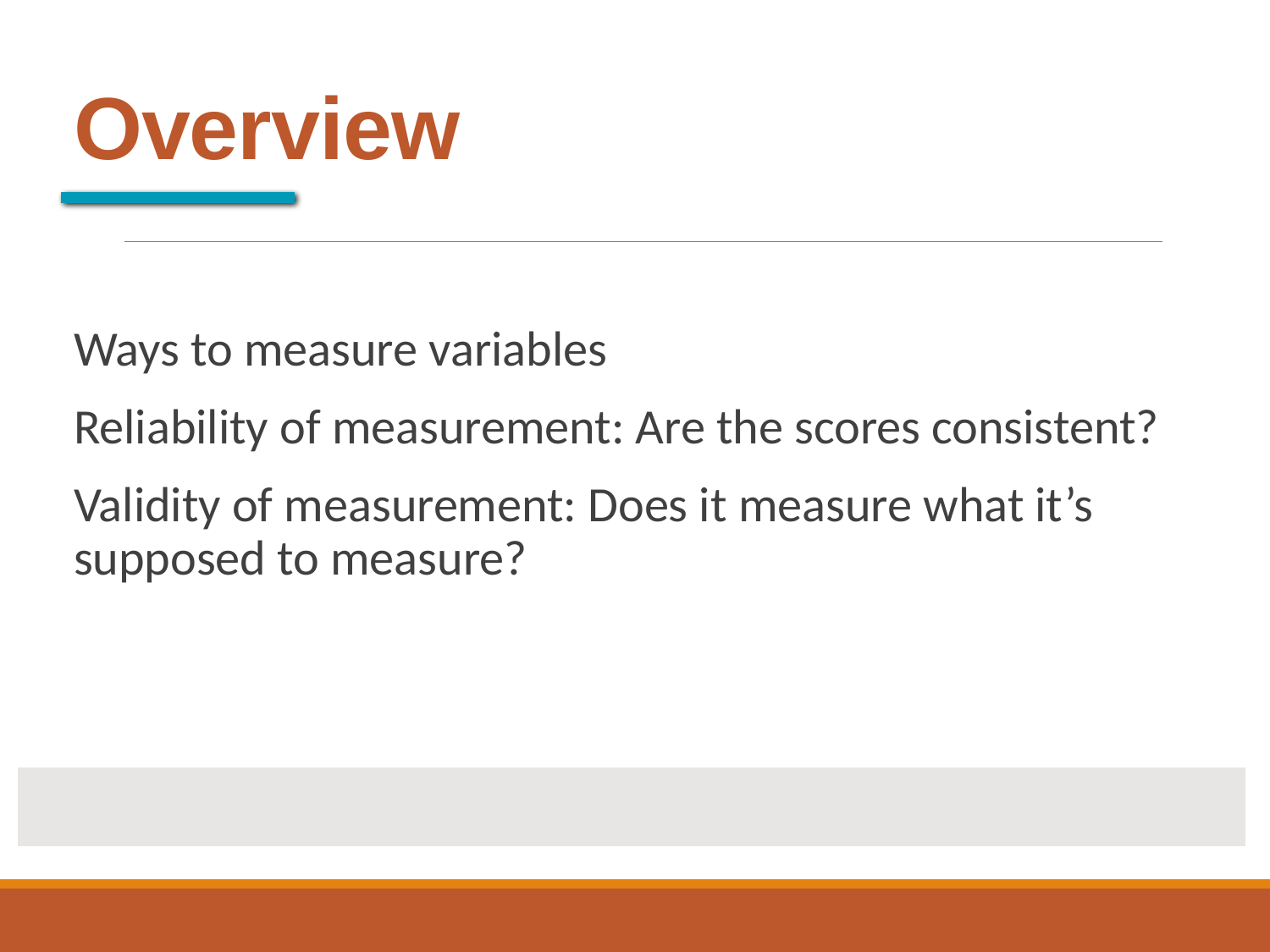

# Overview
Ways to measure variables
Reliability of measurement: Are the scores consistent?
Validity of measurement: Does it measure what it’s supposed to measure?